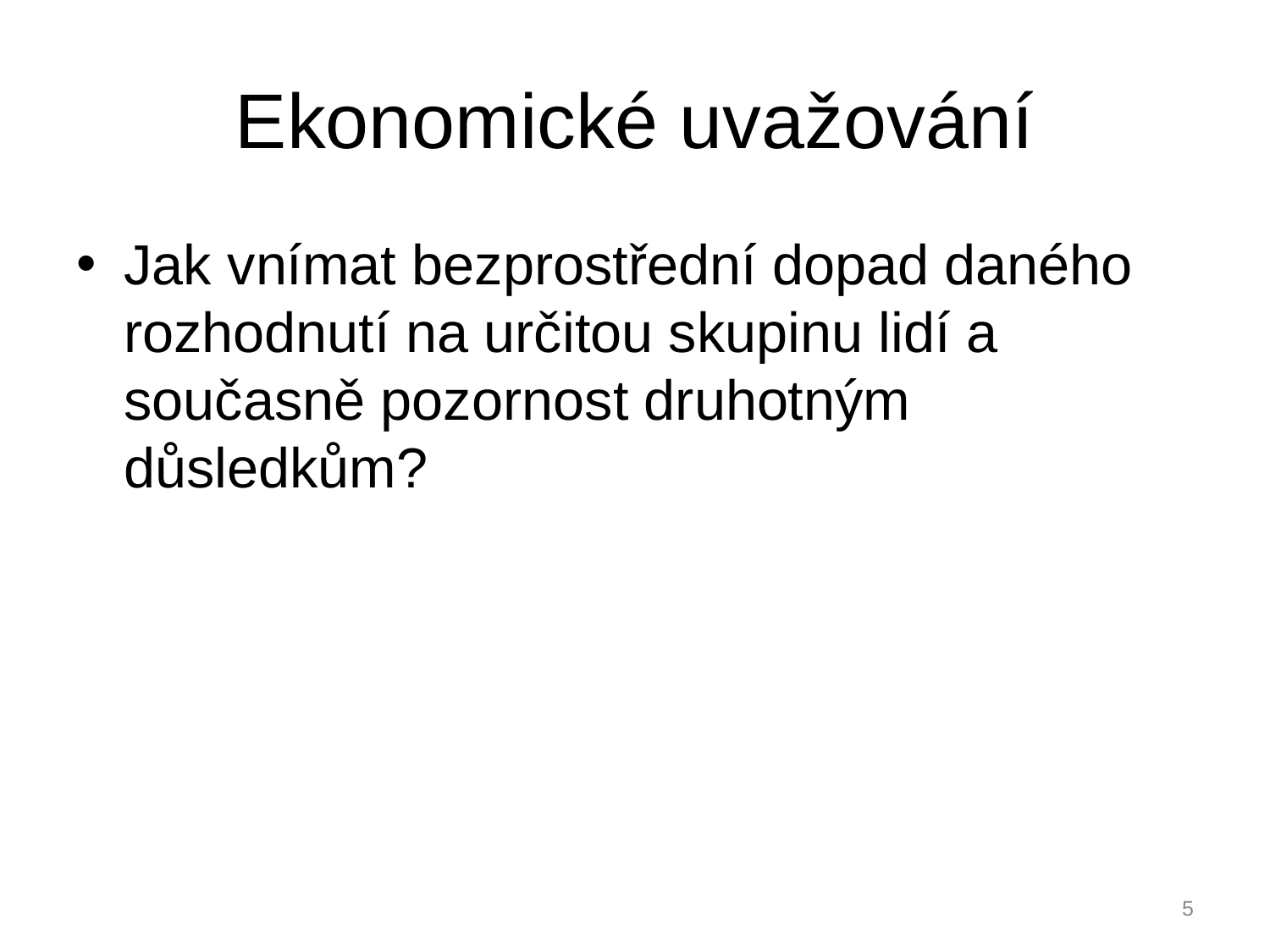

# Ekonomické uvažování
Jak vnímat bezprostřední dopad daného rozhodnutí na určitou skupinu lidí a současně pozornost druhotným důsledkům?
5